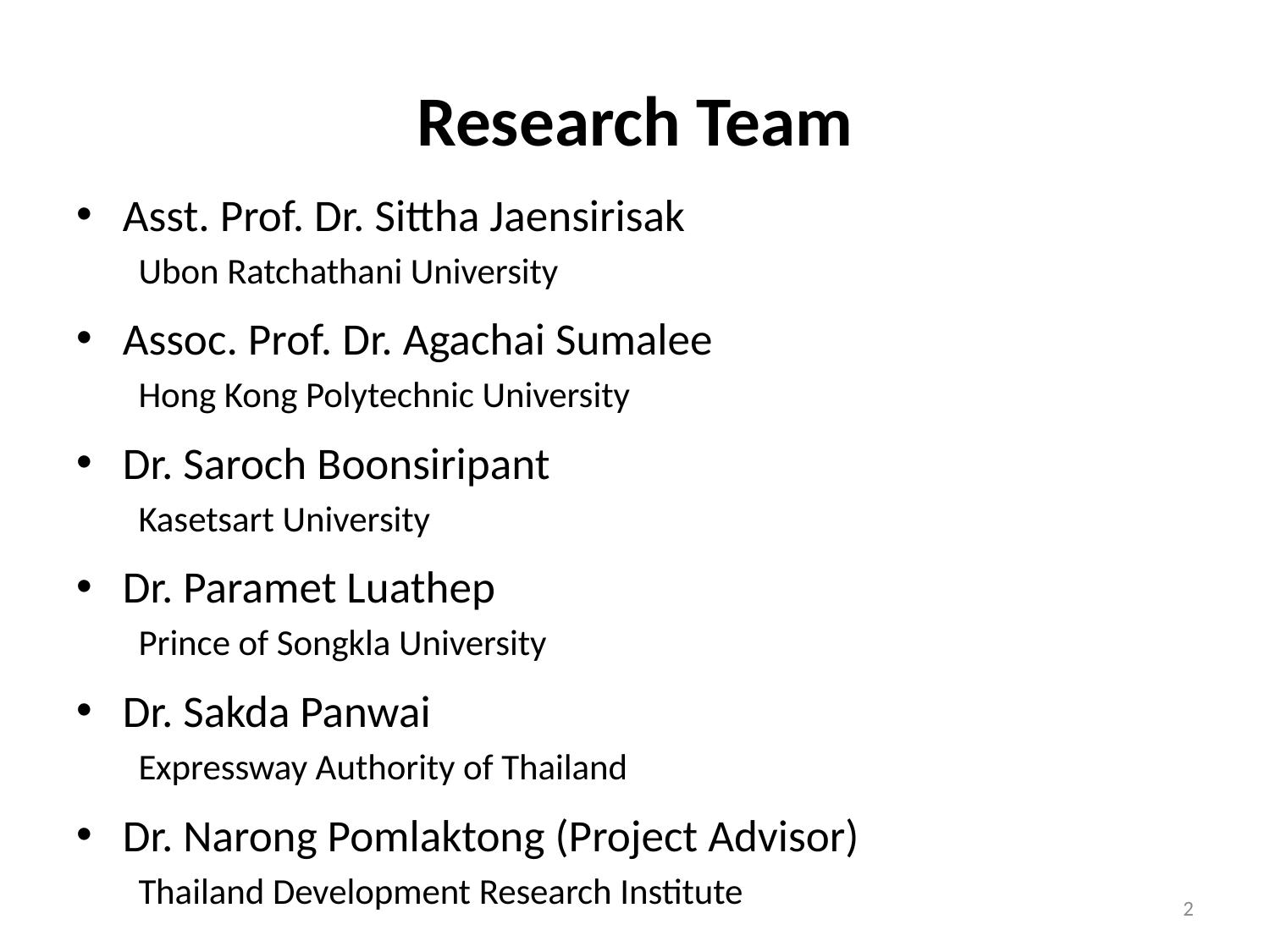

# Research Team
Asst. Prof. Dr. Sittha Jaensirisak
Ubon Ratchathani University
Assoc. Prof. Dr. Agachai Sumalee
Hong Kong Polytechnic University
Dr. Saroch Boonsiripant
Kasetsart University
Dr. Paramet Luathep
Prince of Songkla University
Dr. Sakda Panwai
Expressway Authority of Thailand
Dr. Narong Pomlaktong (Project Advisor)
Thailand Development Research Institute

2